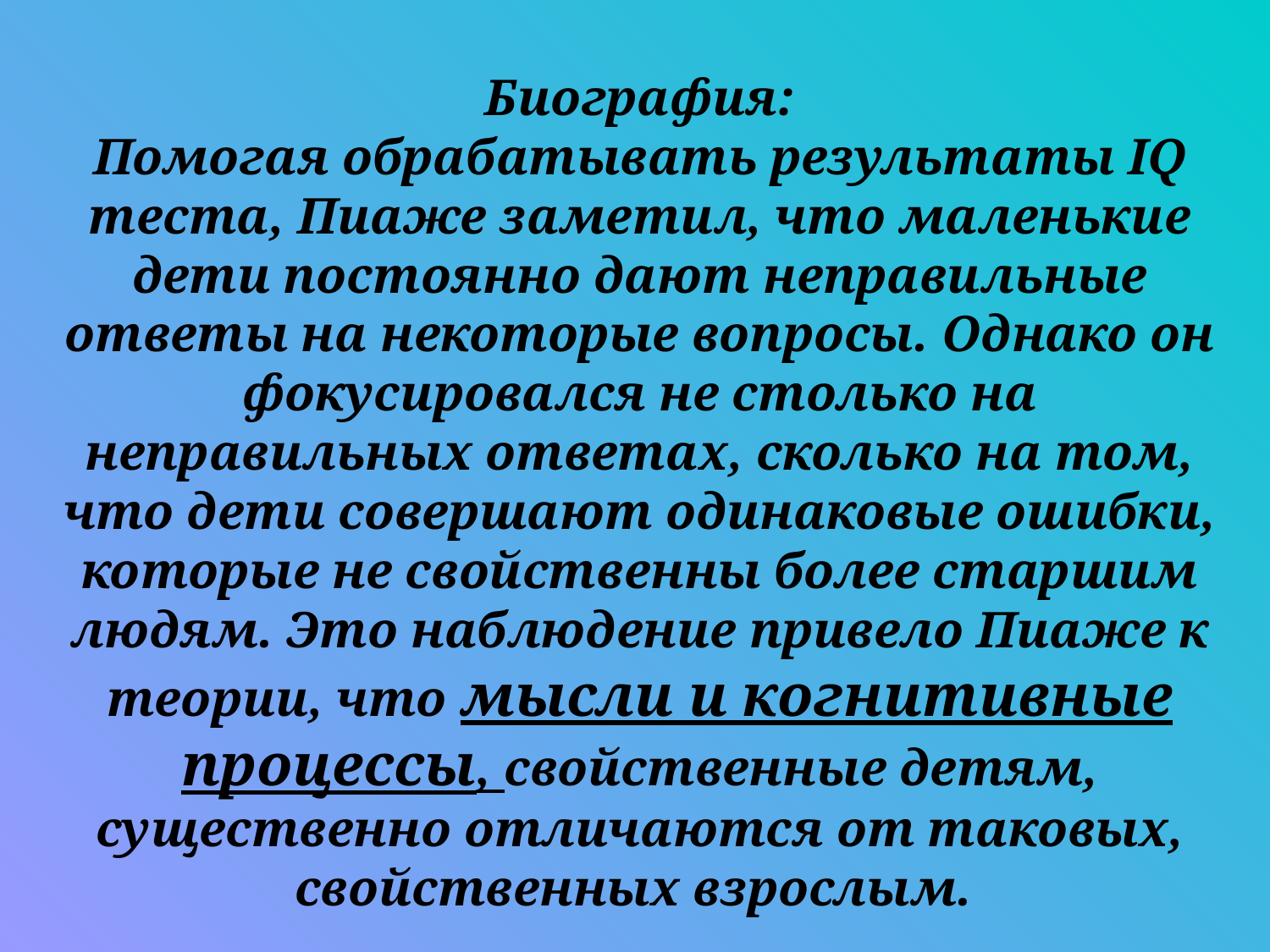

Биография:
Помогая обрабатывать результаты IQ теста, Пиаже заметил, что маленькие дети постоянно дают неправильные ответы на некоторые вопросы. Однако он фокусировался не столько на неправильных ответах, сколько на том, что дети совершают одинаковые ошибки, которые не свойственны более старшим людям. Это наблюдение привело Пиаже к теории, что мысли и когнитивные процессы, свойственные детям, существенно отличаются от таковых, свойственных взрослым.